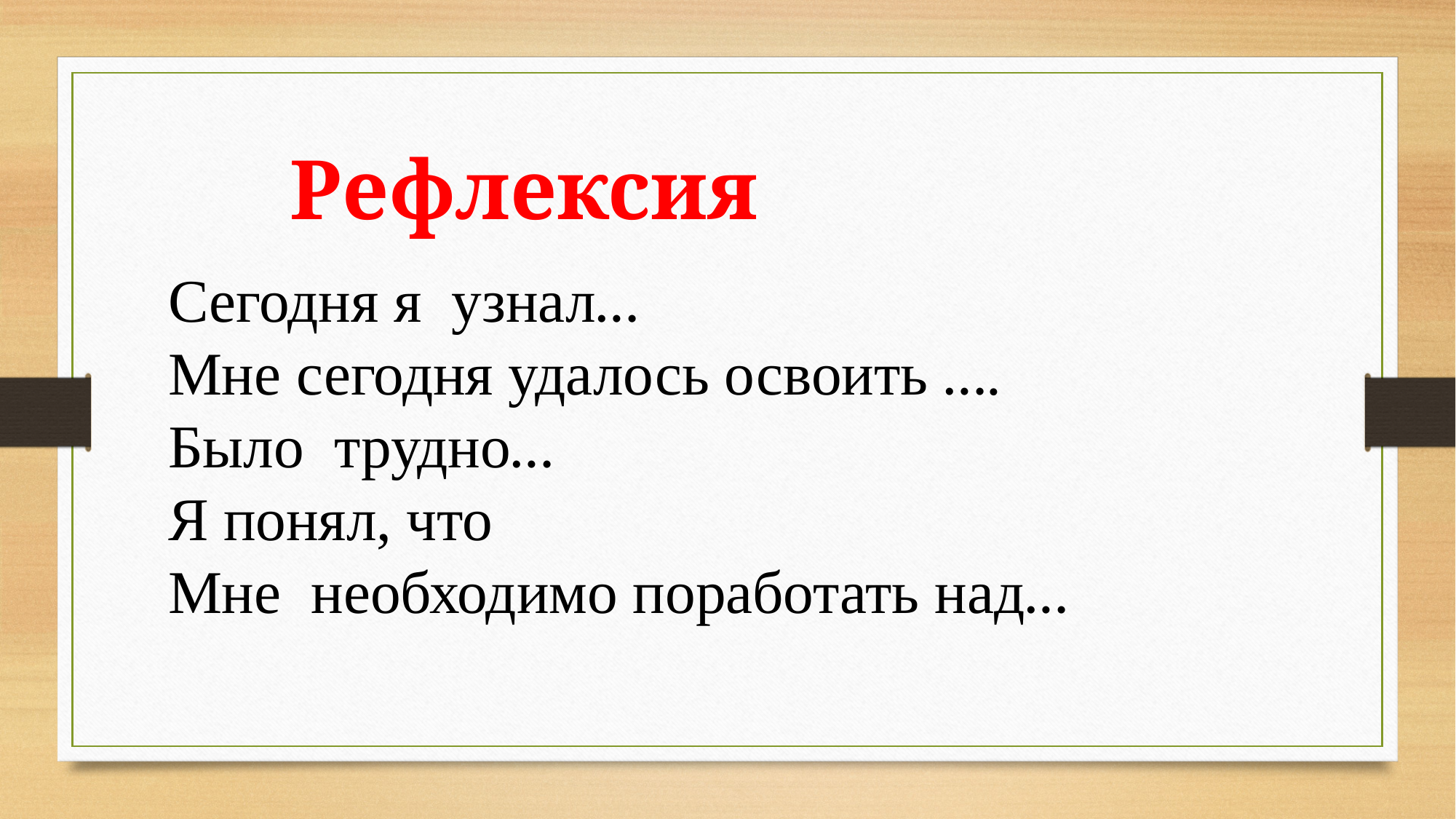

Рефлексия
Сегодня я  узнал…
Мне сегодня удалось освоить ….
Было  трудно…
Я понял, что
Мне  необходимо поработать над…